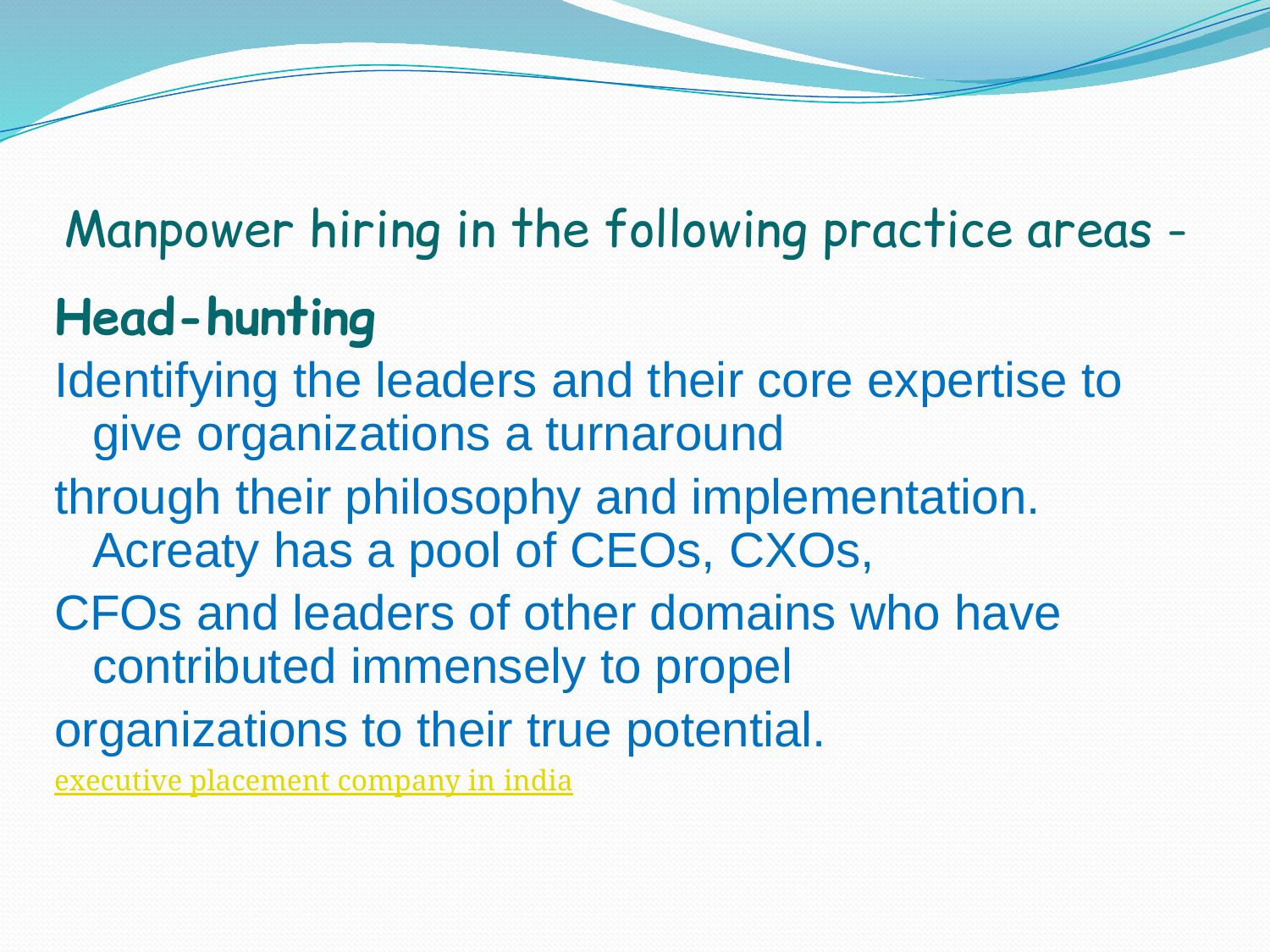

# Manpower hiring in the following practice areas -
Head-hunting
Identifying the leaders and their core expertise to give organizations a turnaround
through their philosophy and implementation. Acreaty has a pool of CEOs, CXOs,
CFOs and leaders of other domains who have contributed immensely to propel
organizations to their true potential.
executive placement company in india